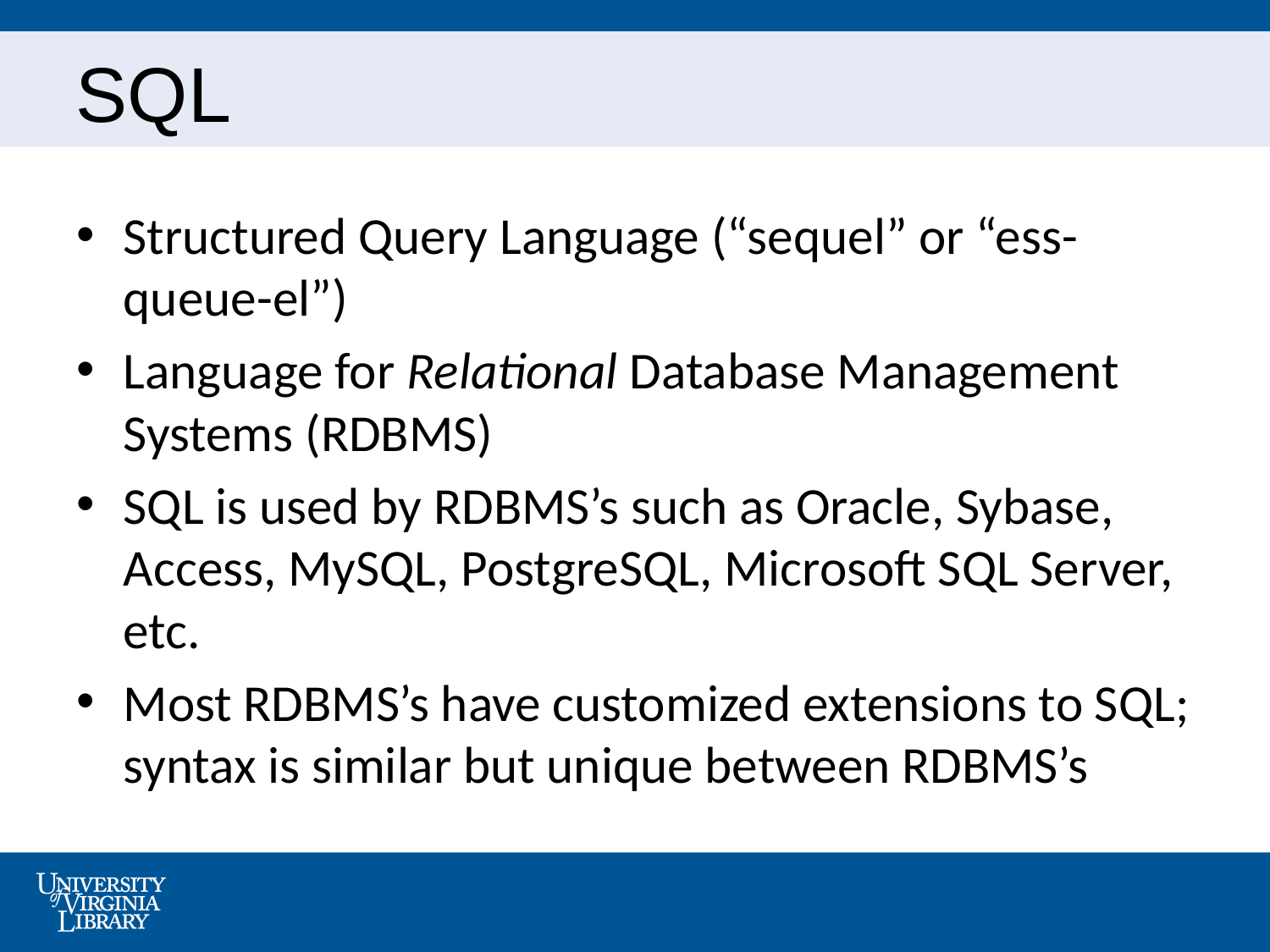

# SQL
Structured Query Language (“sequel” or “ess-queue-el”)
Language for Relational Database Management Systems (RDBMS)
SQL is used by RDBMS’s such as Oracle, Sybase, Access, MySQL, PostgreSQL, Microsoft SQL Server, etc.
Most RDBMS’s have customized extensions to SQL; syntax is similar but unique between RDBMS’s